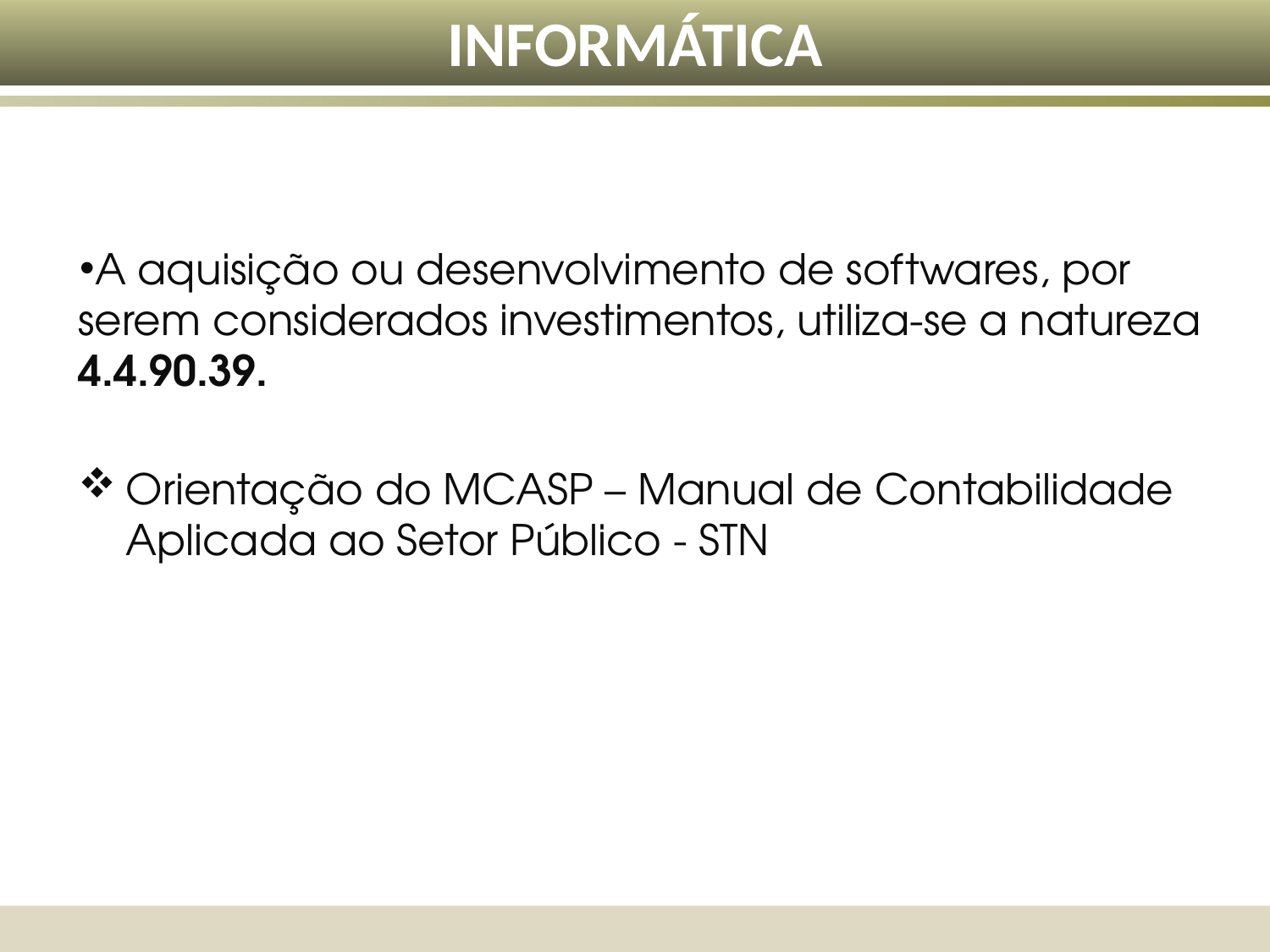

INFORMÁTICA

A aquisição ou desenvolvimento de softwares, por serem considerados investimentos, utiliza-se a natureza 4.4.90.39.

Orientação do MCASP – Manual de Contabilidade Aplicada ao Setor Público - STN